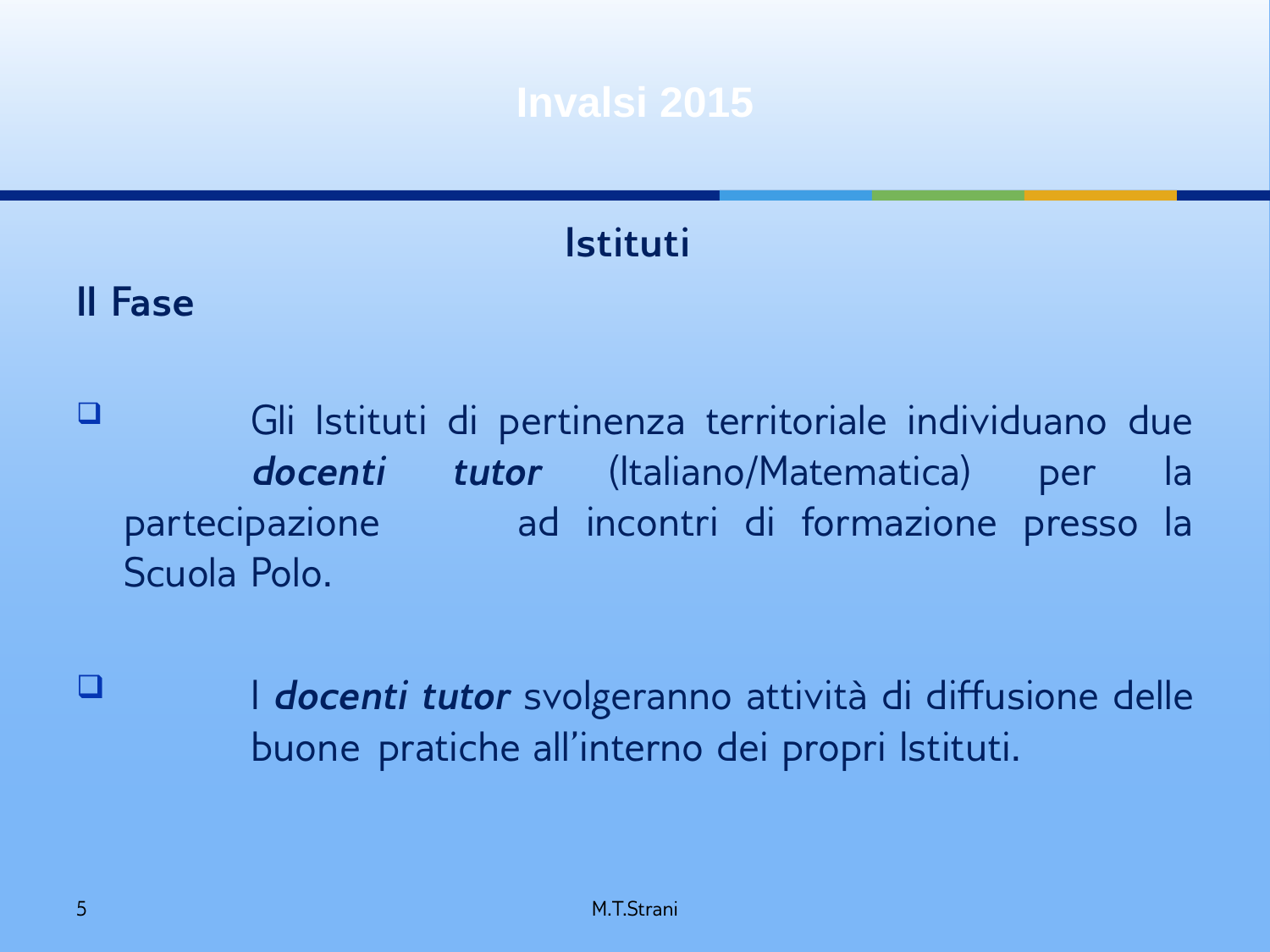

# Invalsi 2015
Istituti
II Fase

	Gli Istituti di pertinenza territoriale individuano due 	docenti tutor (Italiano/Matematica) per la partecipazione 	ad incontri di formazione presso la Scuola Polo.

	I docenti tutor svolgeranno attività di diffusione delle 	buone 	pratiche all’interno dei propri Istituti.

5
M.T.Strani